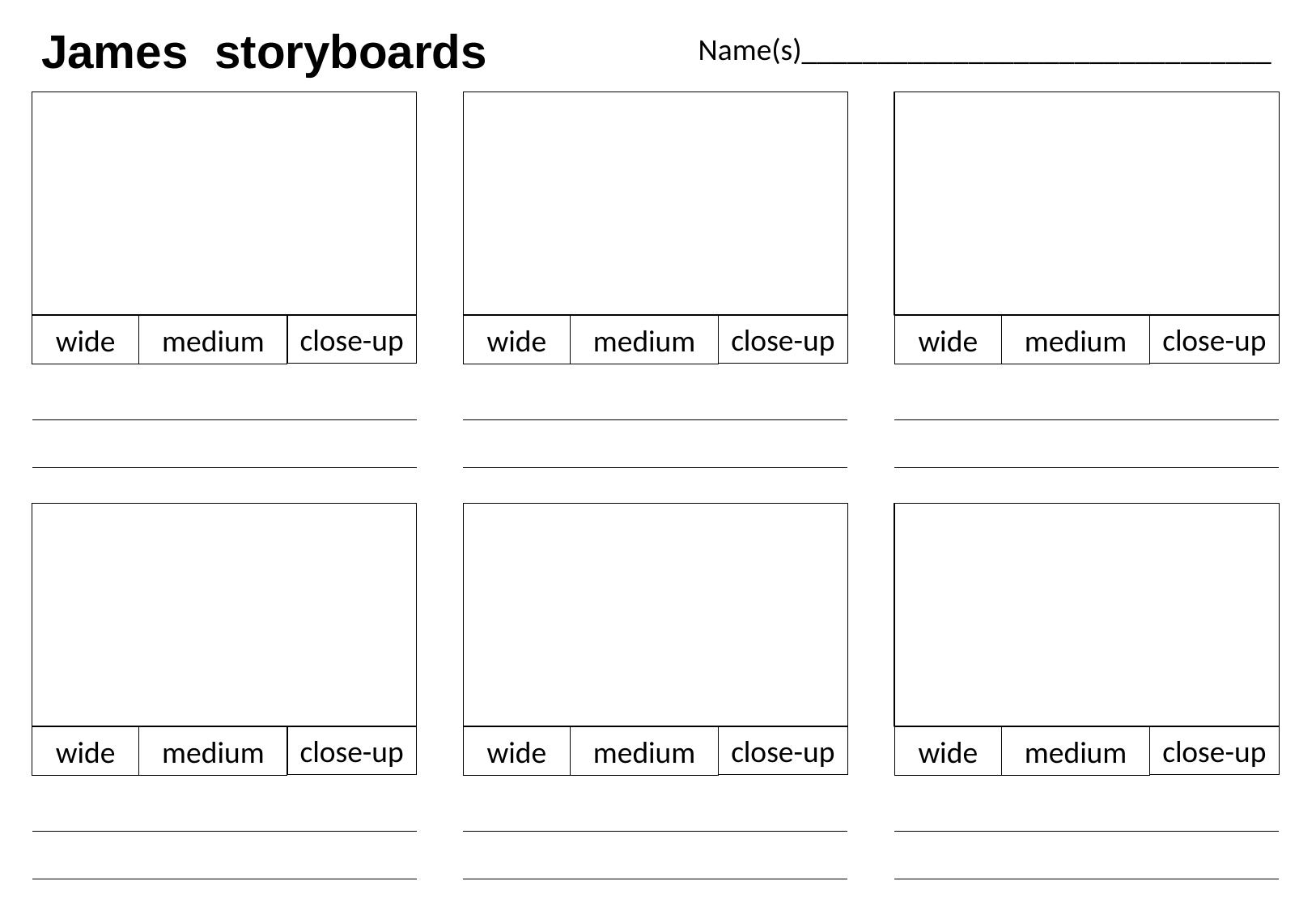

James  storyboards

Name(s)_______________________________

close-up
wide
medium

close-up
wide
medium

close-up
wide
medium

close-up
wide
medium

close-up
wide
medium

close-up
wide
medium